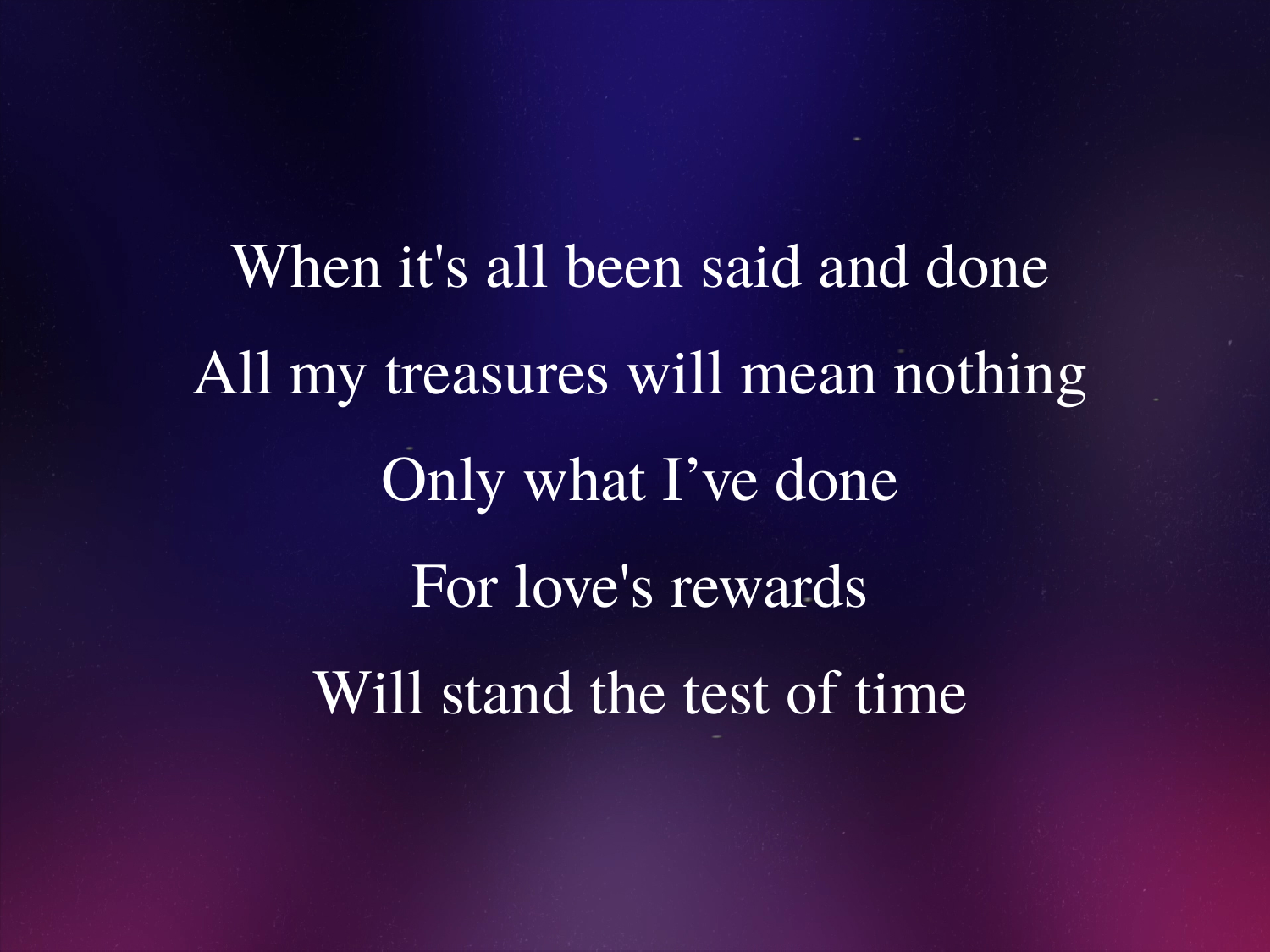

# When it's all been said and done All my treasures will mean nothing Only what I’ve done For love's rewards Will stand the test of time